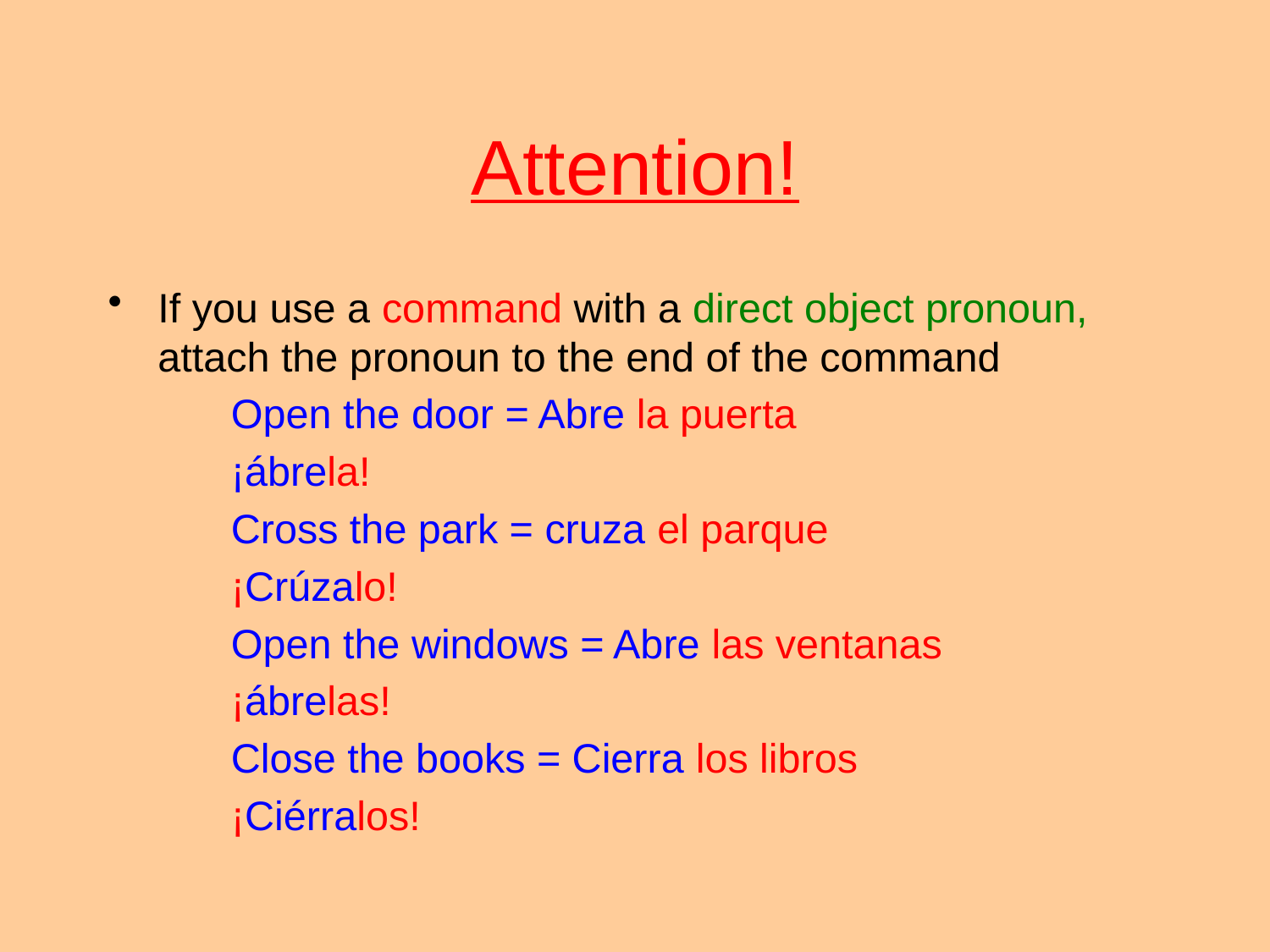

# Attention!
If you use a command with a direct object pronoun, attach the pronoun to the end of the command
	Open the door = Abre la puerta
						¡ábrela!
	Cross the park = cruza el parque
						¡Crúzalo!
	Open the windows = Abre las ventanas
						¡ábrelas!
	Close the books = Cierra los libros
						¡Ciérralos!